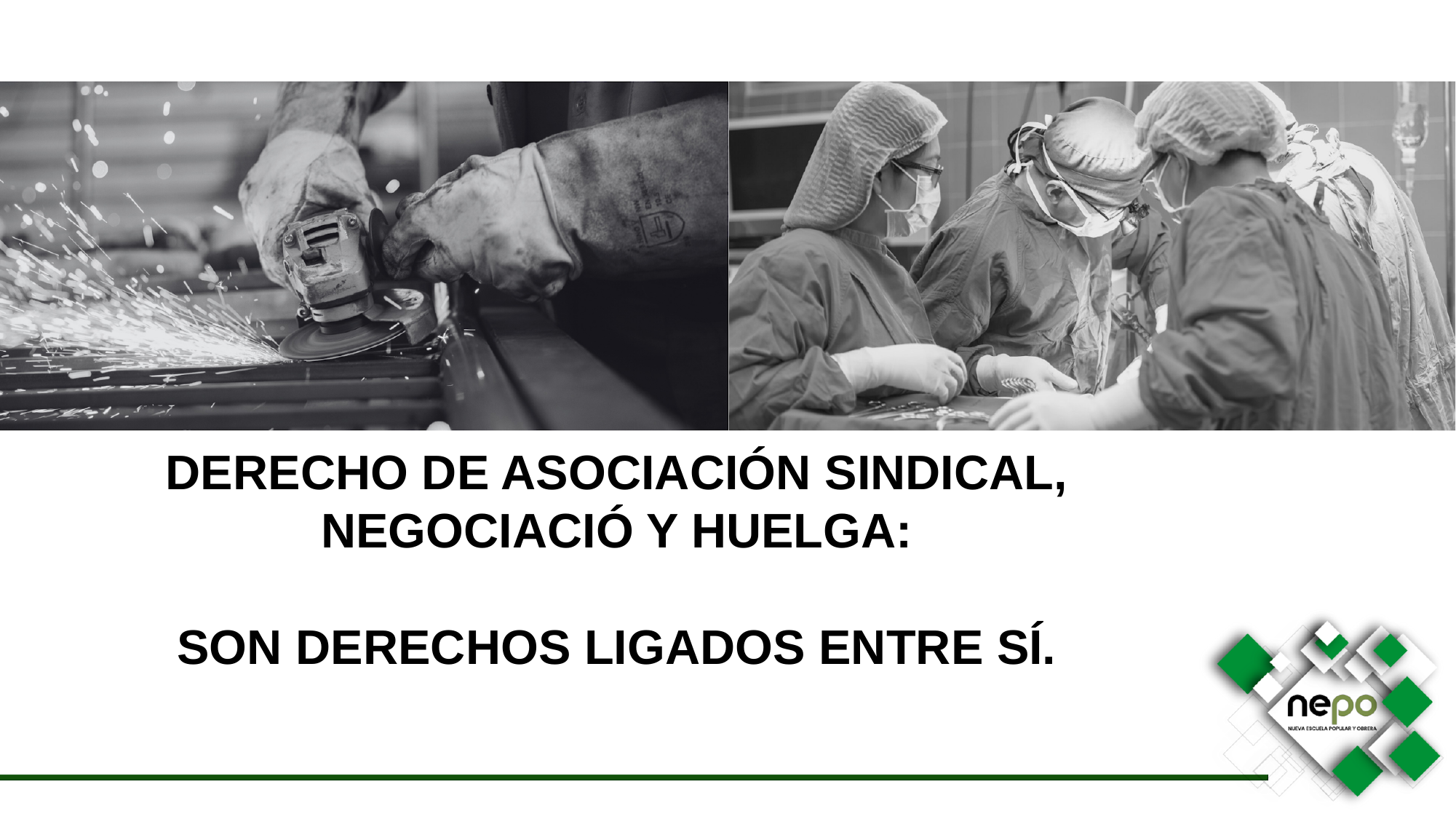

DERECHO DE ASOCIACIÓN SINDICAL, NEGOCIACIÓ Y HUELGA:

SON DERECHOS LIGADOS ENTRE SÍ.